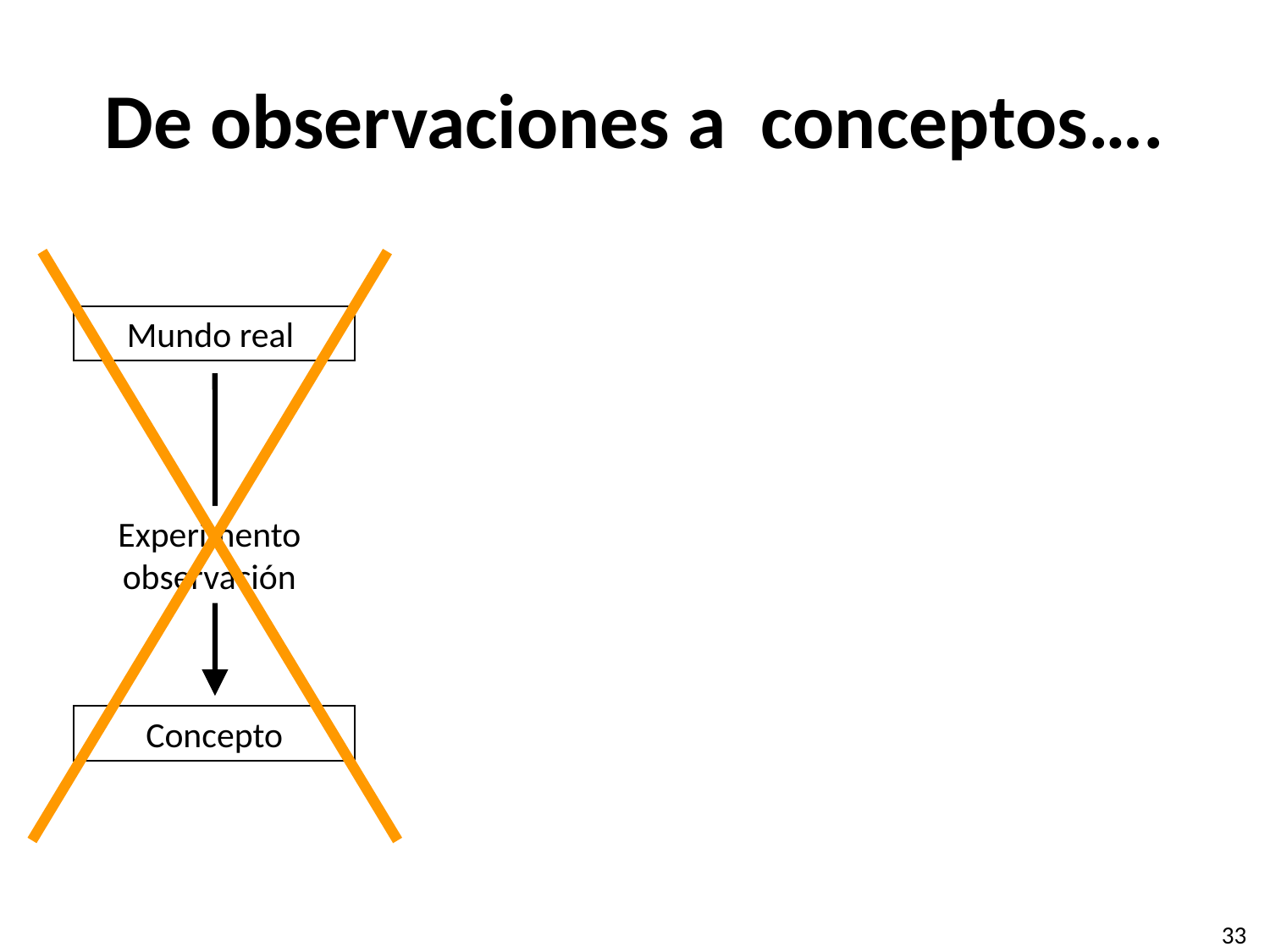

# De observaciones a  conceptos….

Mundo real

Experimento observación
Concepto
33